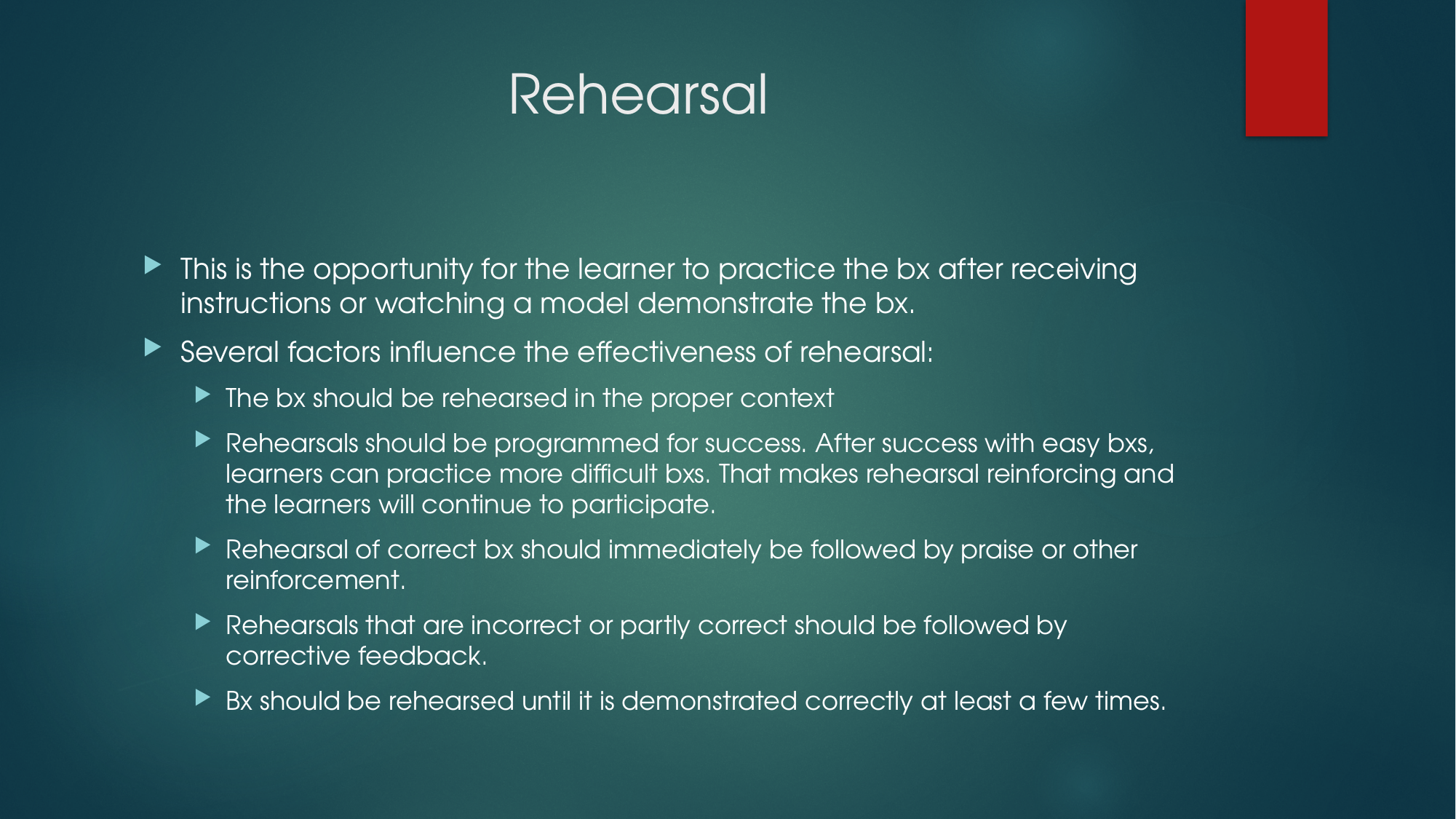

# Rehearsal
This is the opportunity for the learner to practice the bx after receiving instructions or watching a model demonstrate the bx.
Several factors influence the effectiveness of rehearsal:
The bx should be rehearsed in the proper context
Rehearsals should be programmed for success. After success with easy bxs, learners can practice more difficult bxs. That makes rehearsal reinforcing and the learners will continue to participate.
Rehearsal of correct bx should immediately be followed by praise or other reinforcement.
Rehearsals that are incorrect or partly correct should be followed by corrective feedback.
Bx should be rehearsed until it is demonstrated correctly at least a few times.